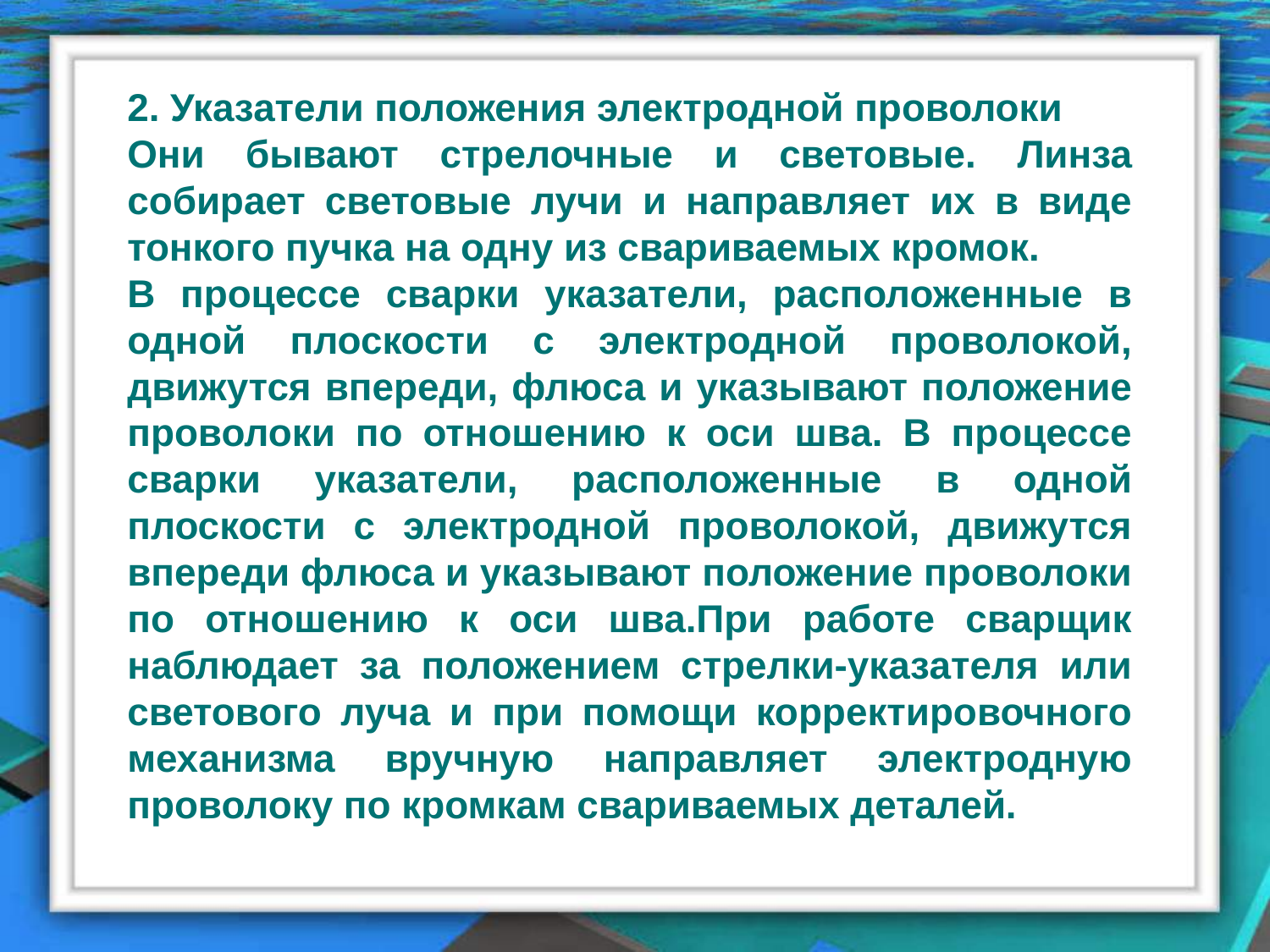

2. Указатели положения электродной проволоки
Они бывают стрелочные и световые. Линза собирает световые лучи и направляет их в виде тонкого пучка на одну из свариваемых кромок.
В процессе сварки указатели, расположенные в одной плоскости с электродной проволокой, движутся впереди, флюса и указывают положение проволоки по отношению к оси шва. В процессе сварки указатели, расположенные в одной плоскости с электродной проволокой, движутся впереди флюса и указывают положение проволоки по отношению к оси шва.При работе сварщик наблюдает за положением стрелки-указателя или светового луча и при помощи корректировочного механизма вручную направляет электродную проволоку по кромкам свариваемых деталей.